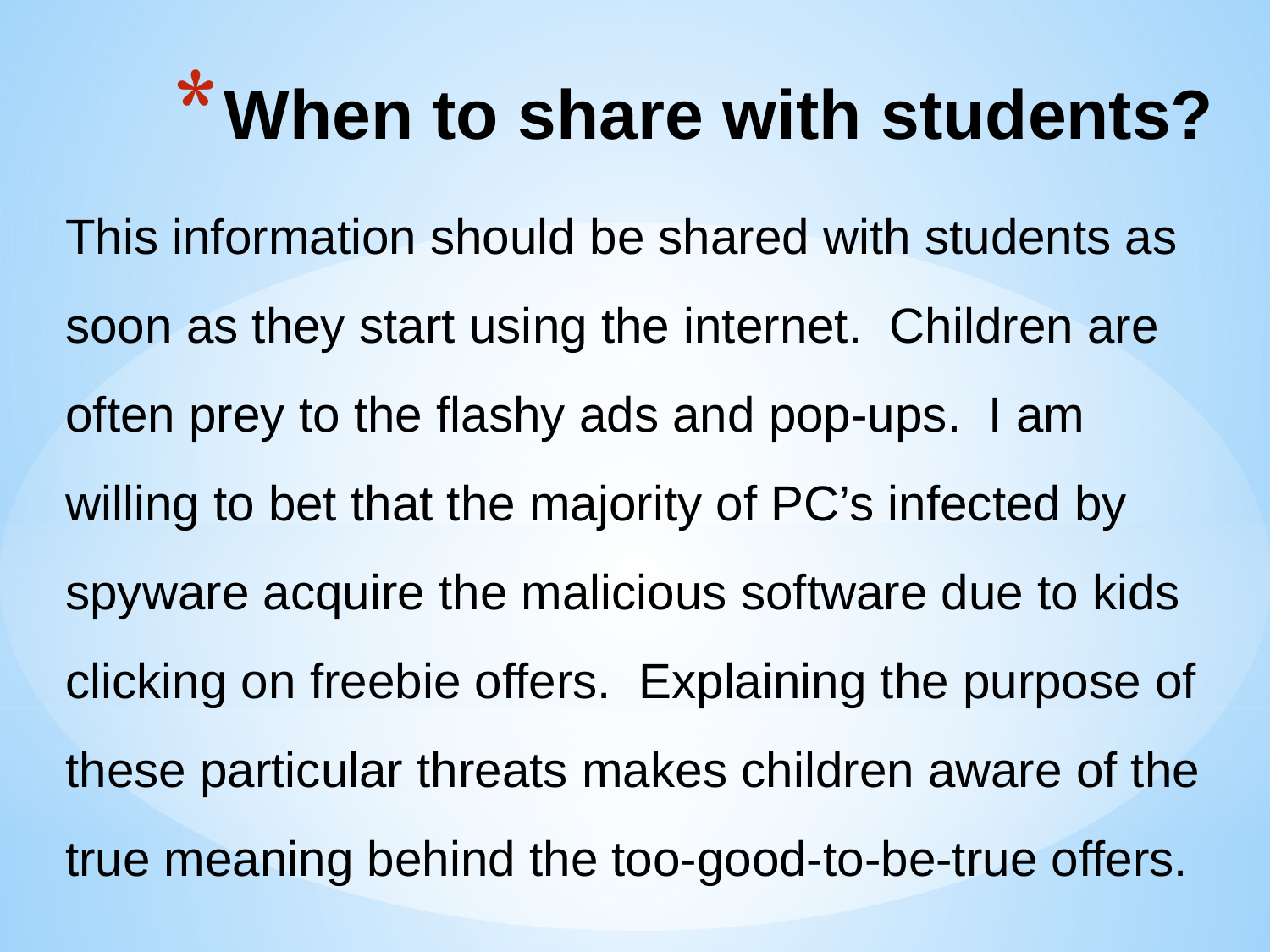

# When to share with students?
This information should be shared with students as soon as they start using the internet.  Children are often prey to the flashy ads and pop-ups.  I am willing to bet that the majority of PC’s infected by spyware acquire the malicious software due to kids clicking on freebie offers.  Explaining the purpose of these particular threats makes children aware of the true meaning behind the too-good-to-be-true offers.